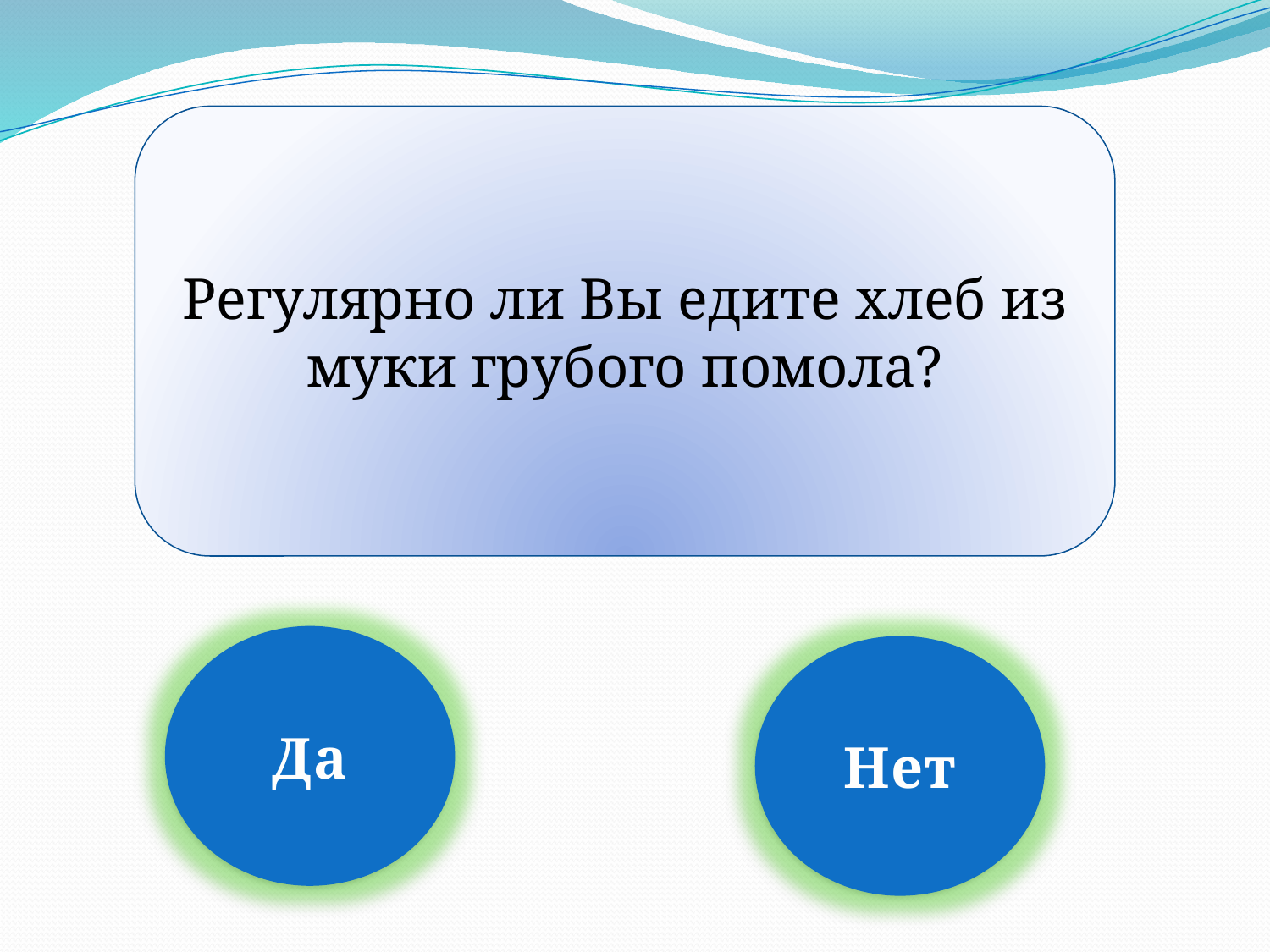

Регулярно ли Вы едите хлеб из муки грубого помола?
Да
Нет